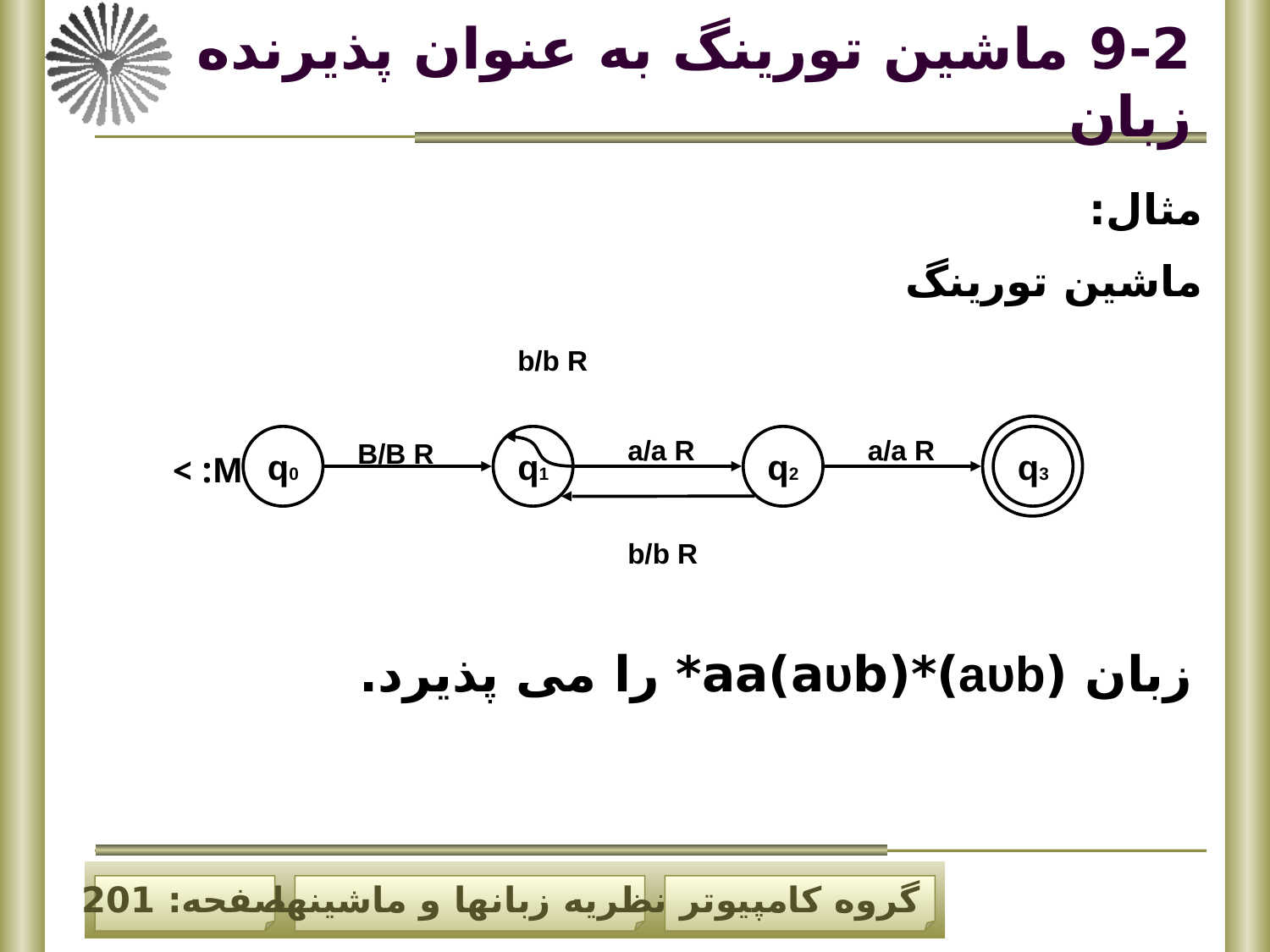

# 9-2 ماشین تورینگ به عنوان پذیرنده زبان
مثال:
ماشین تورینگ
b/b R

q0
q1
q2
q3
M: >
a/a R
a/a R
B/B R
b/b R
زبان (aυb)*aa(aυb)* را می پذیرد.